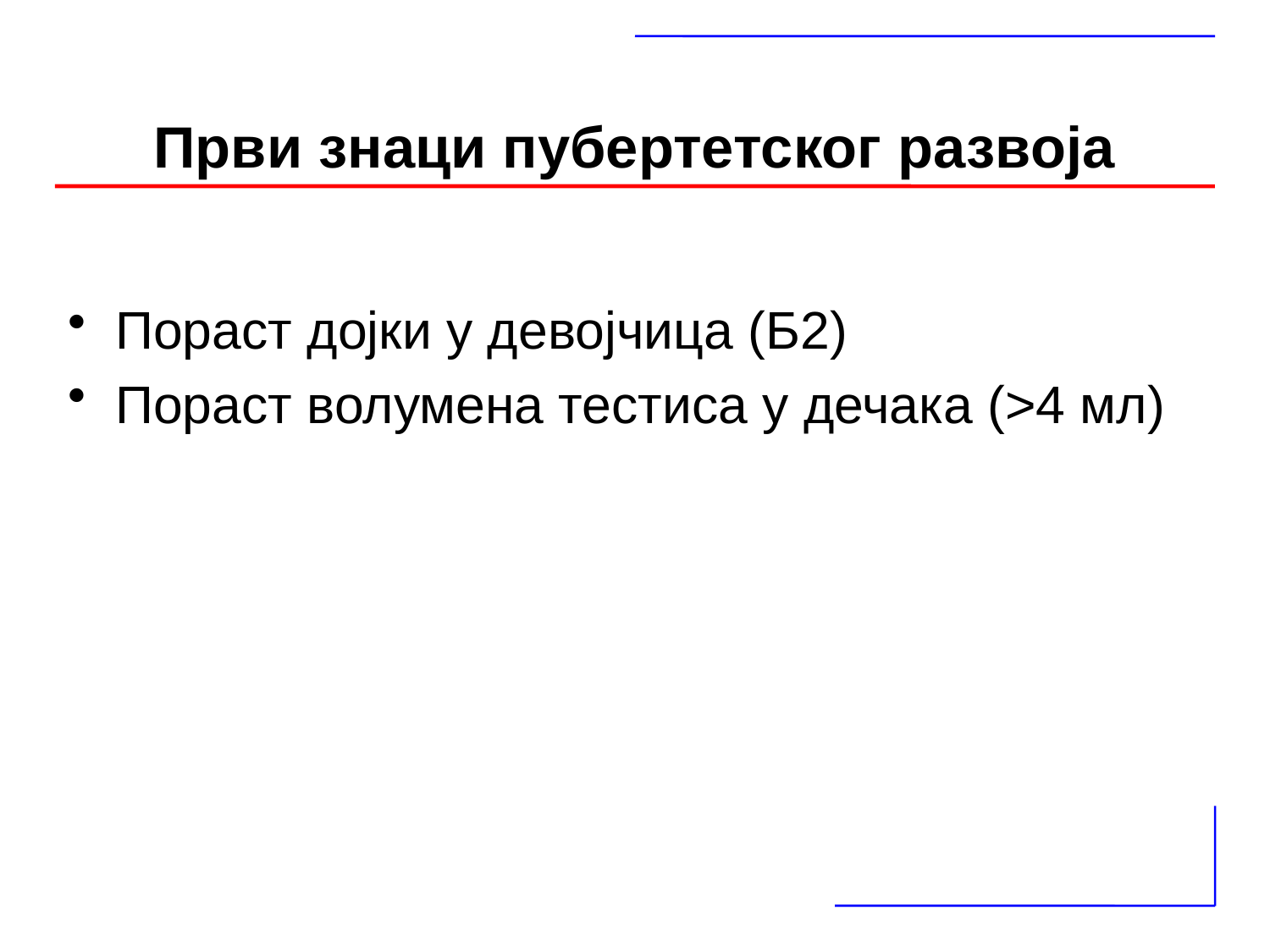

# Први знаци пубертетског развоја

Пораст дојки у девојчица (Б2)
Пораст волумена тестиса у дечака (>4 мл)